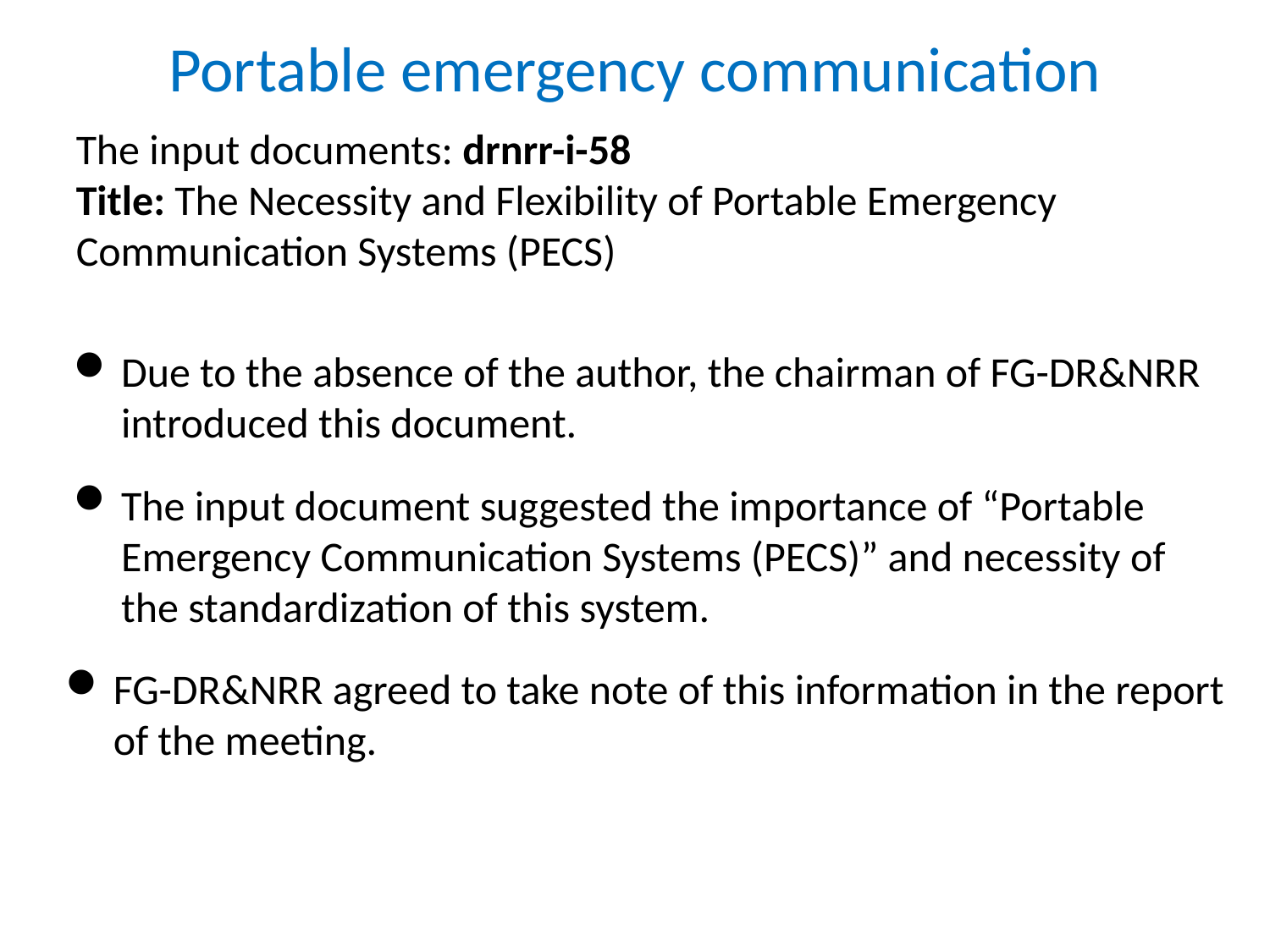

# Portable emergency communication
The input documents: drnrr-i-58
Title: The Necessity and Flexibility of Portable Emergency Communication Systems (PECS)
Due to the absence of the author, the chairman of FG-DR&NRR introduced this document.
The input document suggested the importance of “Portable Emergency Communication Systems (PECS)” and necessity of the standardization of this system.
FG-DR&NRR agreed to take note of this information in the report of the meeting.